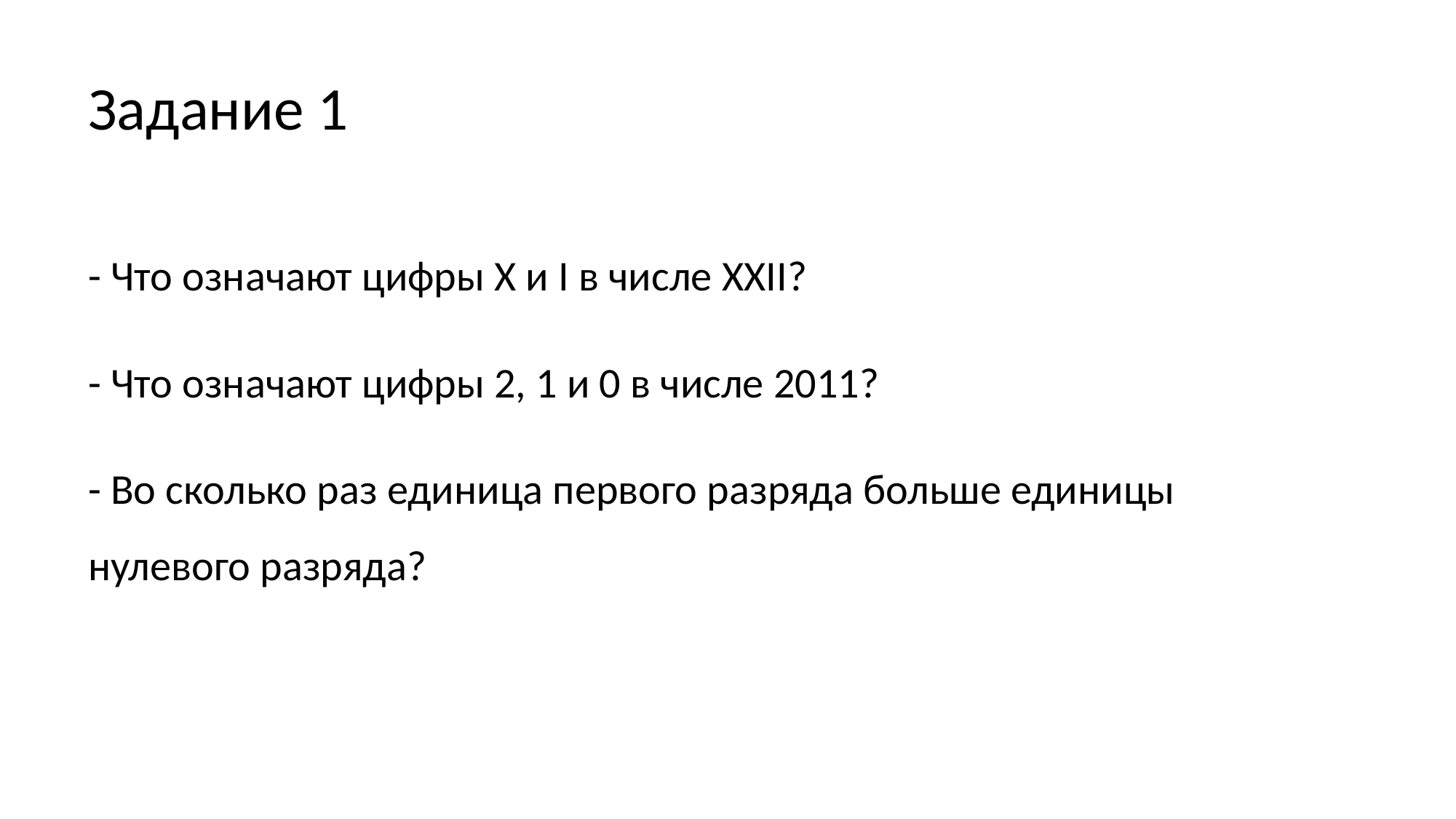

# Задание 1
- Что означают цифры X и I в числе XXII?
- Что означают цифры 2, 1 и 0 в числе 2011?
- Во сколько раз единица первого разряда больше единицы нулевого разряда?